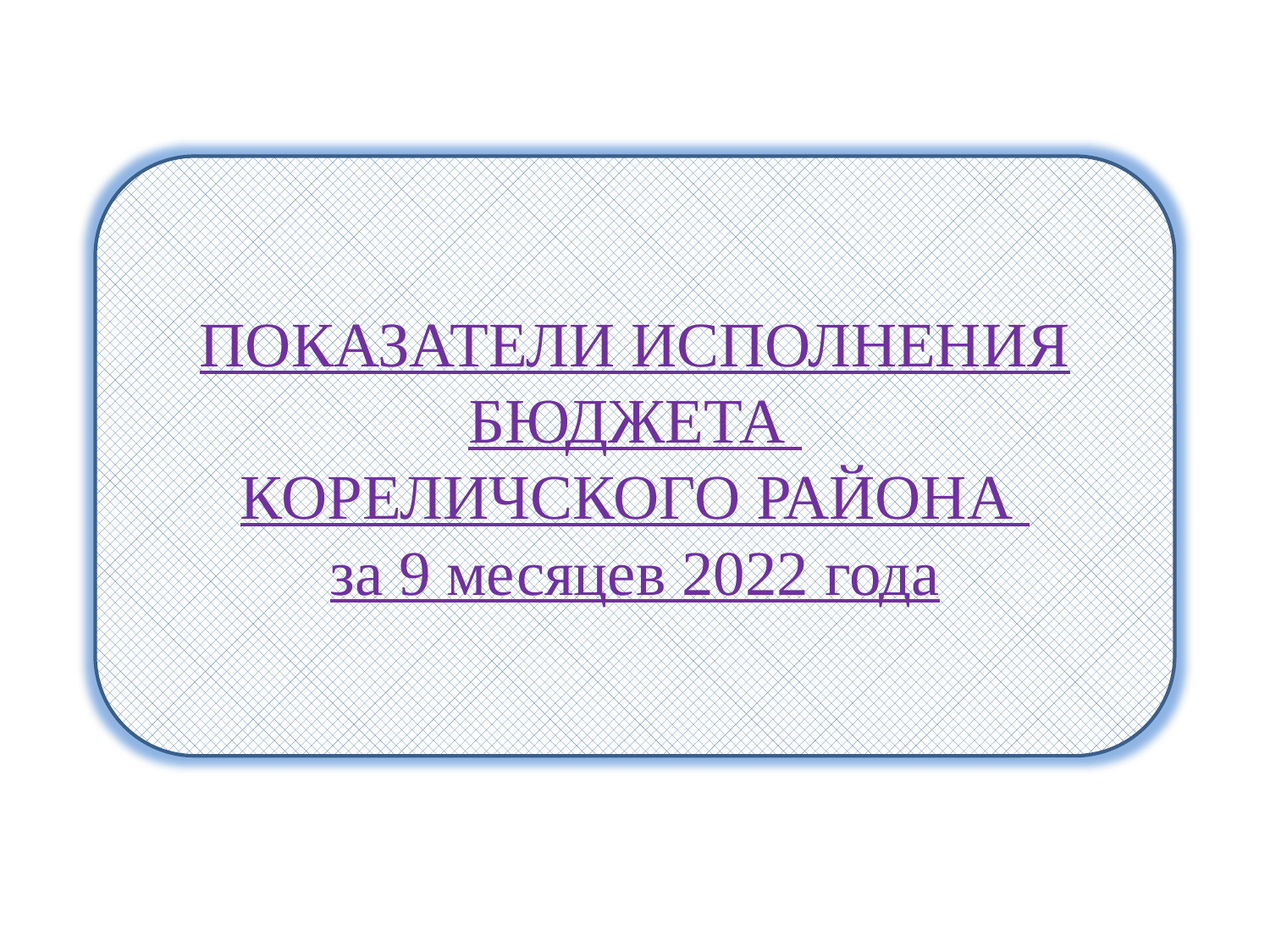

ПОКАЗАТЕЛИ ИСПОЛНЕНИЯ БЮДЖЕТА
КОРЕЛИЧСКОГО РАЙОНА
за 9 месяцев 2022 года
#